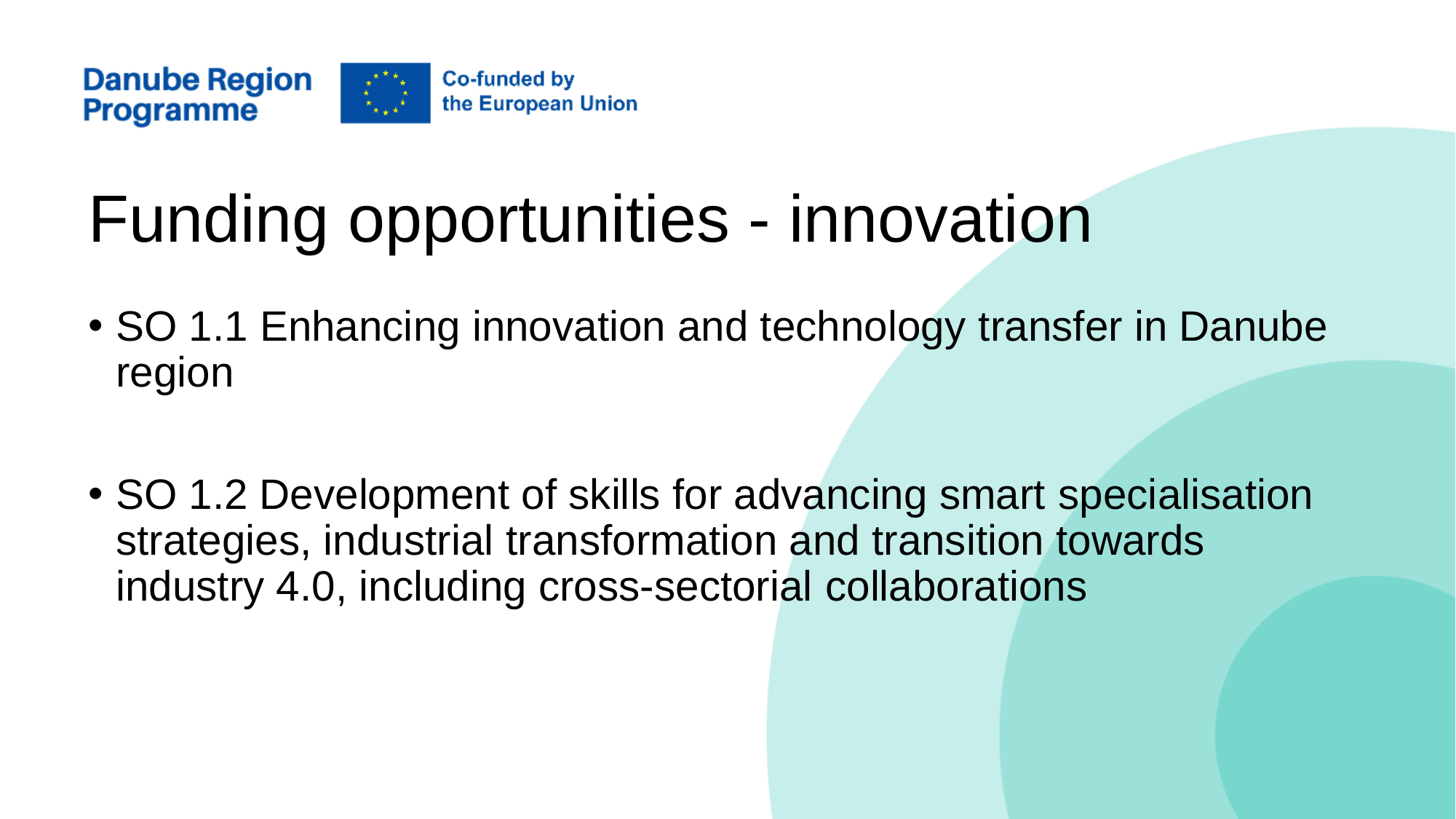

# Funding opportunities - innovation
SO 1.1 Enhancing innovation and technology transfer in Danube region

SO 1.2 Development of skills for advancing smart specialisation strategies, industrial transformation and transition towards industry 4.0, including cross-sectorial collaborations